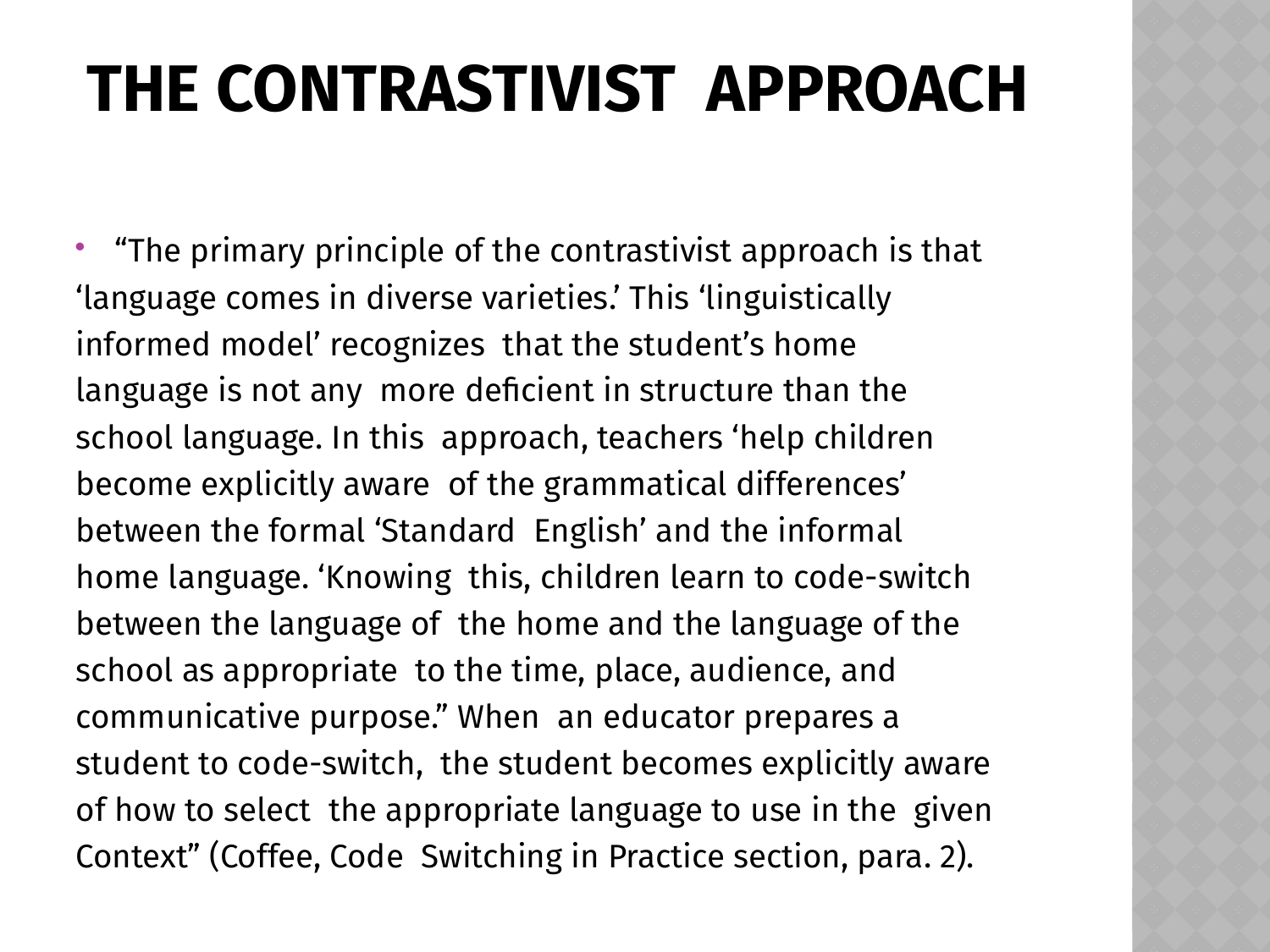

# The contrastivist  approach
“The primary principle of the contrastivist approach is that
‘language comes in diverse varieties.’ This ‘linguistically
informed model’ recognizes  that the student’s home
language is not any  more deficient in structure than the
school language. In this  approach, teachers ‘help children
become explicitly aware  of the grammatical differences’
between the formal ‘Standard  English’ and the informal
home language. ‘Knowing  this, children learn to code-switch
between the language of  the home and the language of the
school as appropriate  to the time, place, audience, and
communicative purpose.” When  an educator prepares a
student to code-switch,  the student becomes explicitly aware
of how to select  the appropriate language to use in the  given
Context” (Coffee, Code  Switching in Practice section, para. 2).